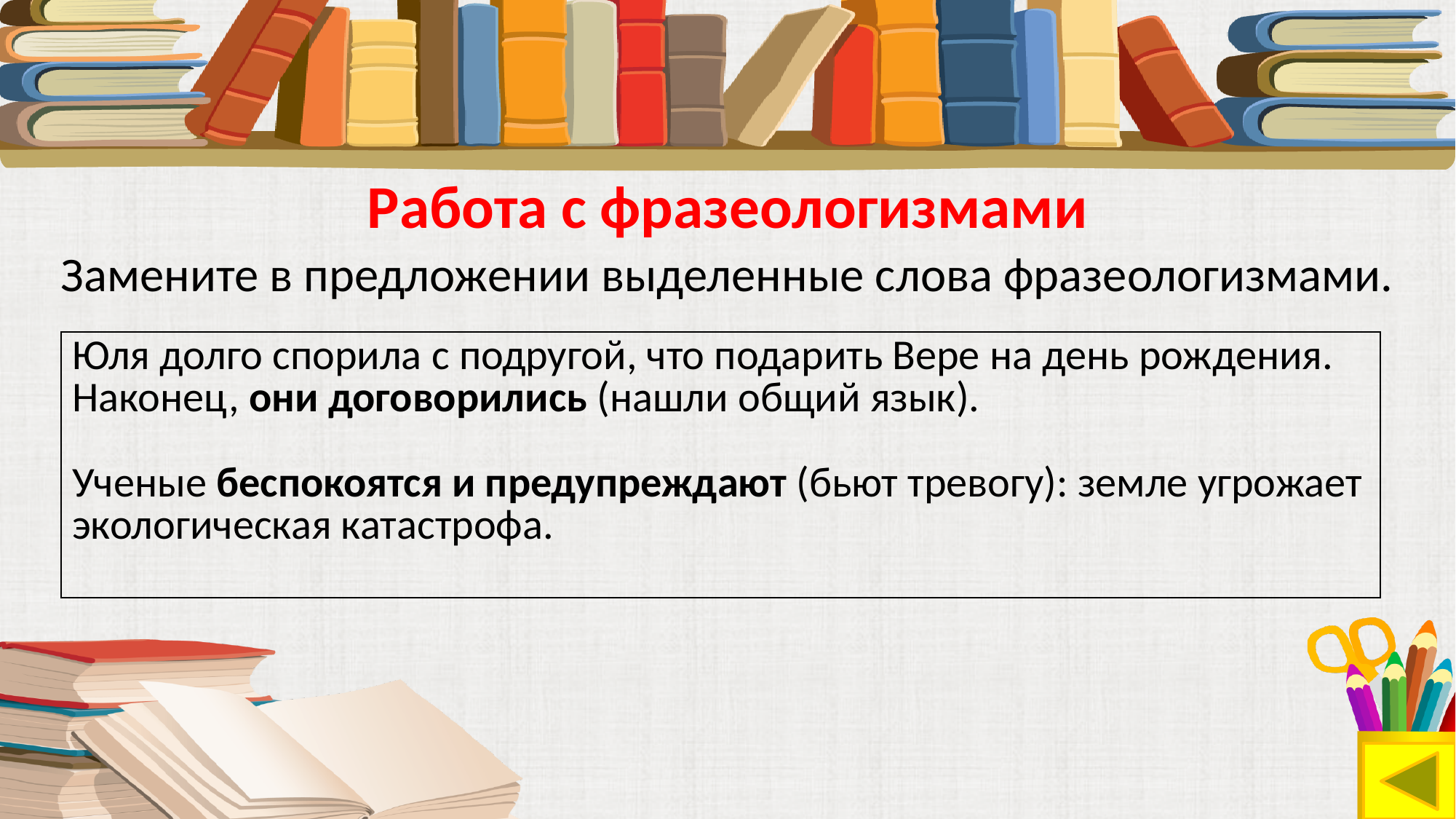

Работа с фразеологизмами

Замените в предложении выделенные слова фразеологизмами.
| Юля долго спорила с подругой, что подарить Вере на день рождения. Наконец, они договорились (нашли общий язык). Ученые беспокоятся и предупреждают (бьют тревогу): земле угрожает экологическая катастрофа. |
| --- |